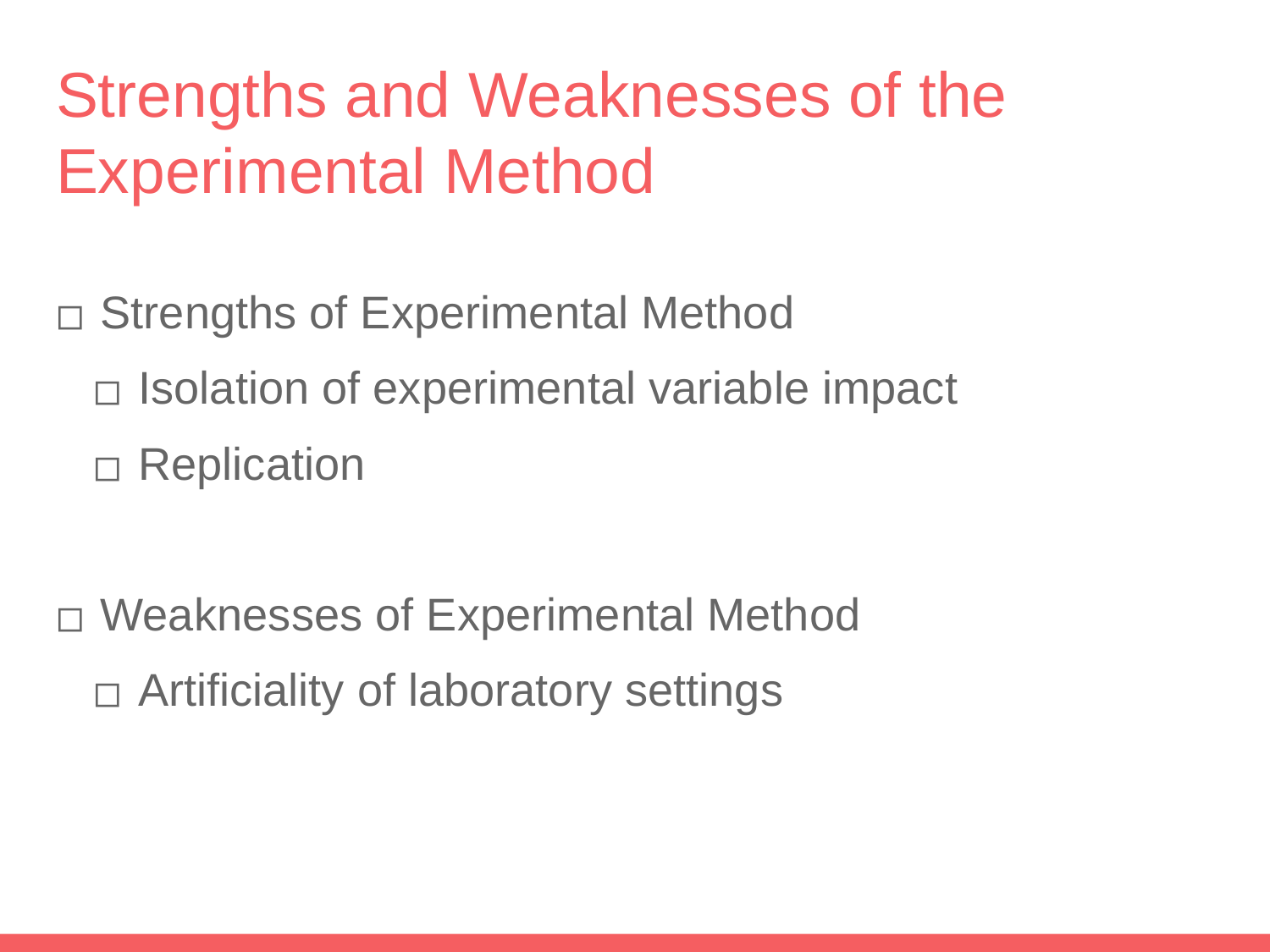

# Strengths and Weaknesses of the Experimental Method

Strengths of Experimental Method
Isolation of experimental variable impact
Replication

Weaknesses of Experimental Method
Artificiality of laboratory settings